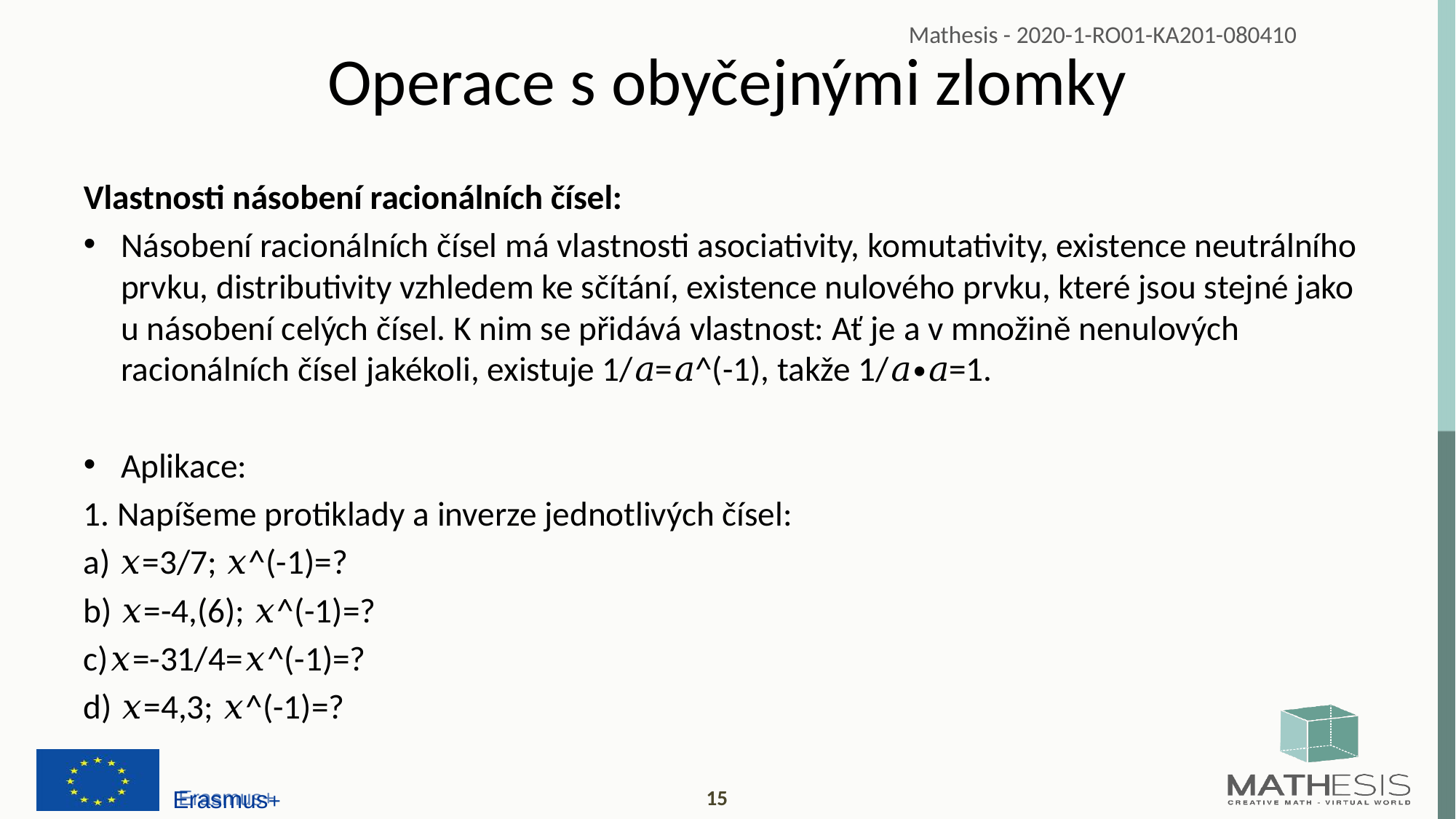

# Operace s obyčejnými zlomky
Vlastnosti násobení racionálních čísel:
Násobení racionálních čísel má vlastnosti asociativity, komutativity, existence neutrálního prvku, distributivity vzhledem ke sčítání, existence nulového prvku, které jsou stejné jako u násobení celých čísel. K nim se přidává vlastnost: Ať je a v množině nenulových racionálních čísel jakékoli, existuje 1/𝑎=𝑎^(-1), takže 1/𝑎∙𝑎=1.

Aplikace:
1. Napíšeme protiklady a inverze jednotlivých čísel:
a) 𝑥=3/7; 𝑥^(-1)=?
b) 𝑥=-4,(6); 𝑥^(-1)=?
c)𝑥=-31/4=𝑥^(-1)=?
d) 𝑥=4,3; 𝑥^(-1)=?